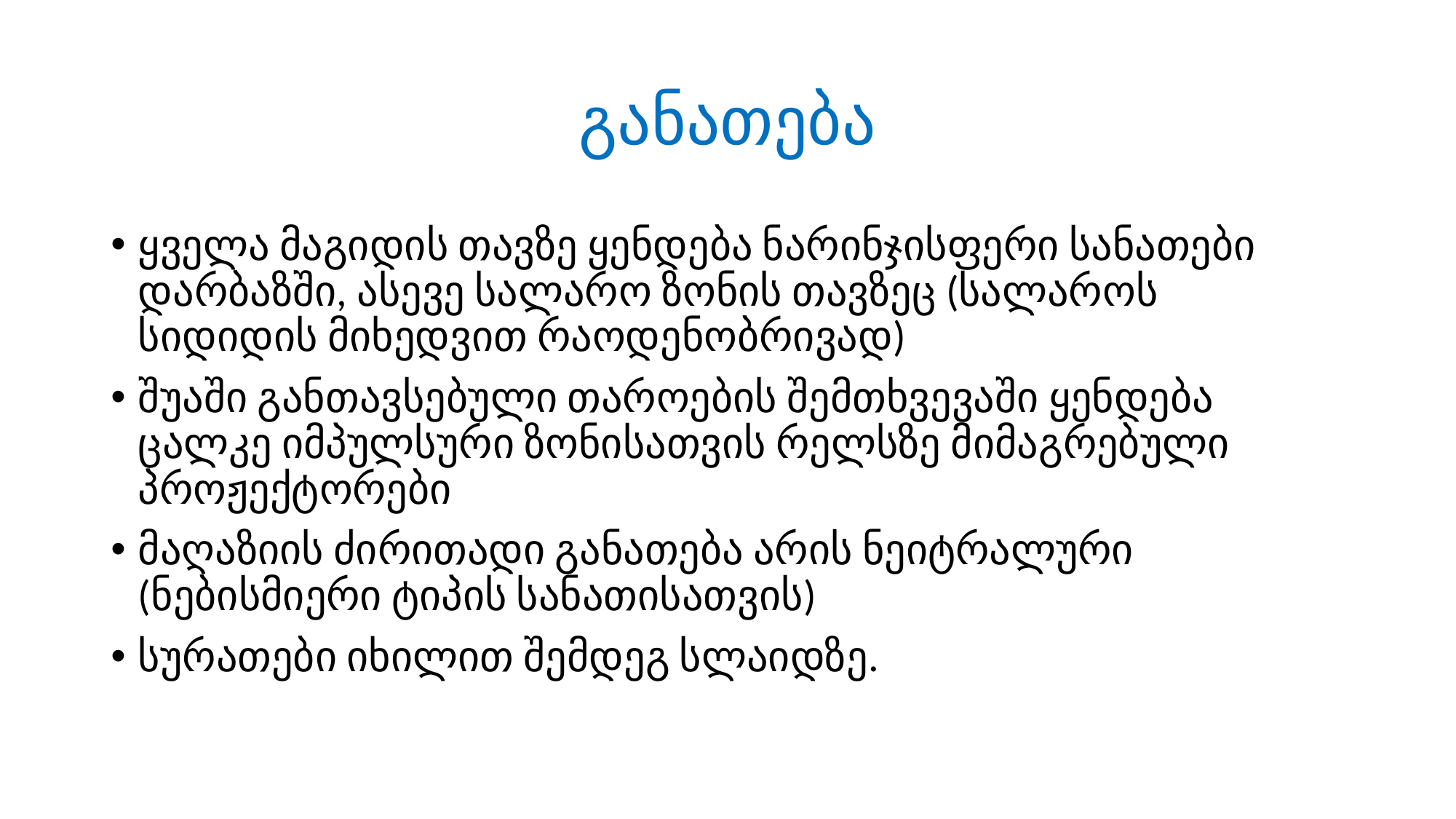

# განათება
ყველა მაგიდის თავზე ყენდება ნარინჯისფერი სანათები დარბაზში, ასევე სალარო ზონის თავზეც (სალაროს სიდიდის მიხედვით რაოდენობრივად)
შუაში განთავსებული თაროების შემთხვევაში ყენდება ცალკე იმპულსური ზონისათვის რელსზე მიმაგრებული პროჟექტორები
მაღაზიის ძირითადი განათება არის ნეიტრალური (ნებისმიერი ტიპის სანათისათვის)
სურათები იხილით შემდეგ სლაიდზე.